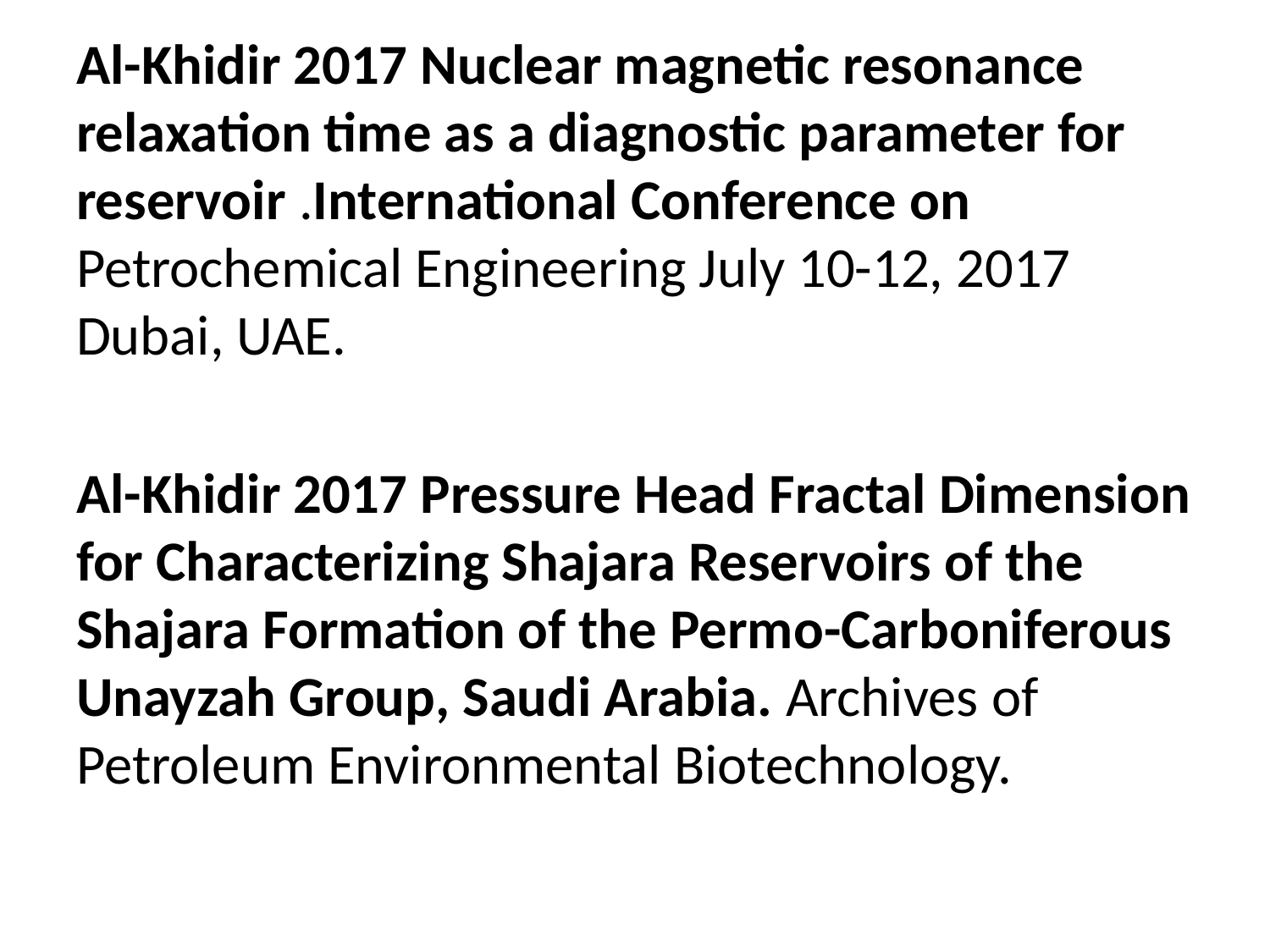

Al-Khidir 2017 Nuclear magnetic resonance relaxation time as a diagnostic parameter for reservoir .International Conference on Petrochemical Engineering July 10-12, 2017 Dubai, UAE.

Al-Khidir 2017 Pressure Head Fractal Dimension for Characterizing Shajara Reservoirs of the Shajara Formation of the Permo-Carboniferous Unayzah Group, Saudi Arabia. Archives of Petroleum Environmental Biotechnology.